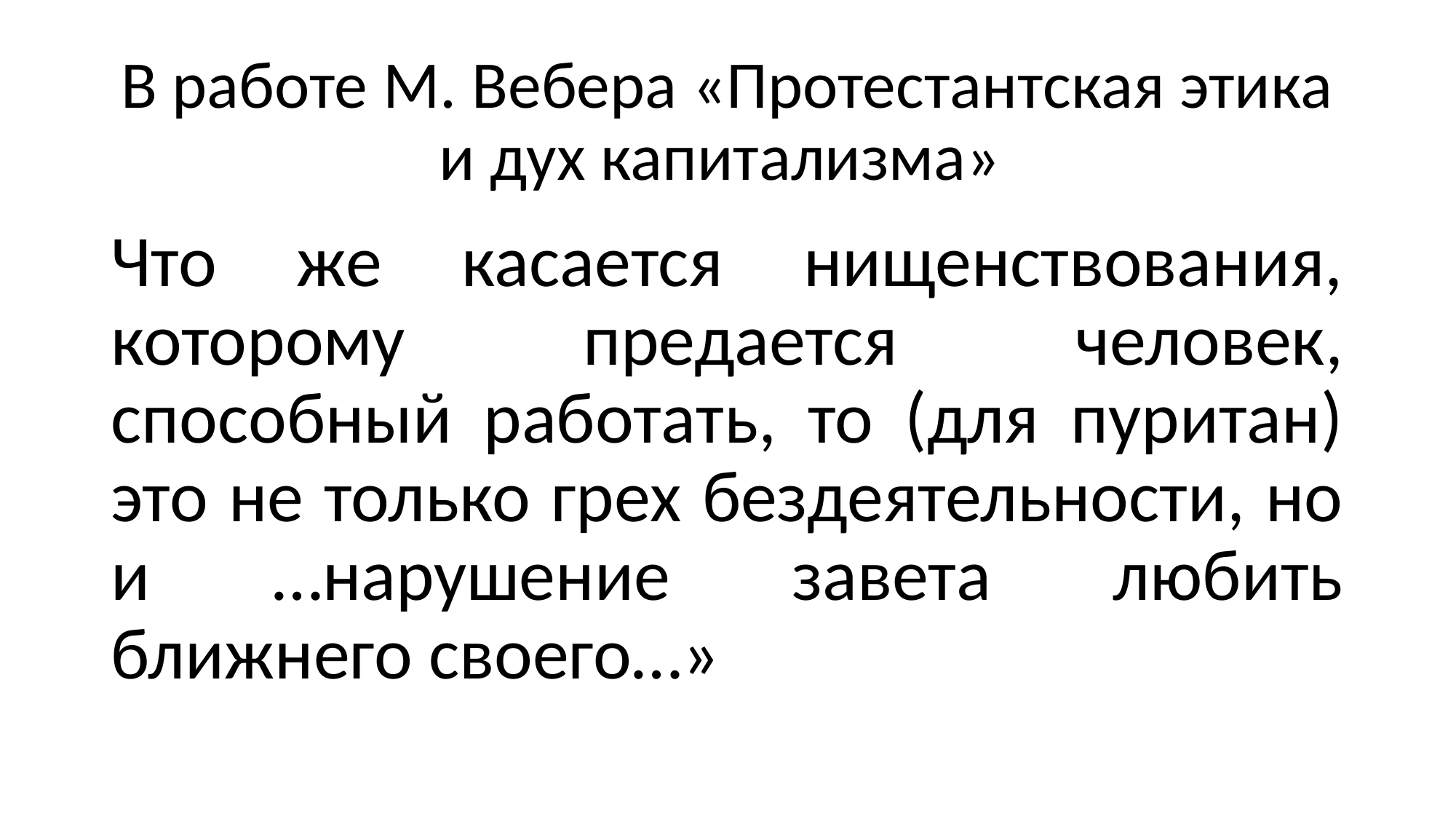

# В работе М. Вебера «Протестантская этика и дух капитализма»
Что же касается нищенствования, которому предается человек, способный работать, то (для пуритан) это не только грех бездеятельности, но и …нарушение завета любить ближнего своего…»